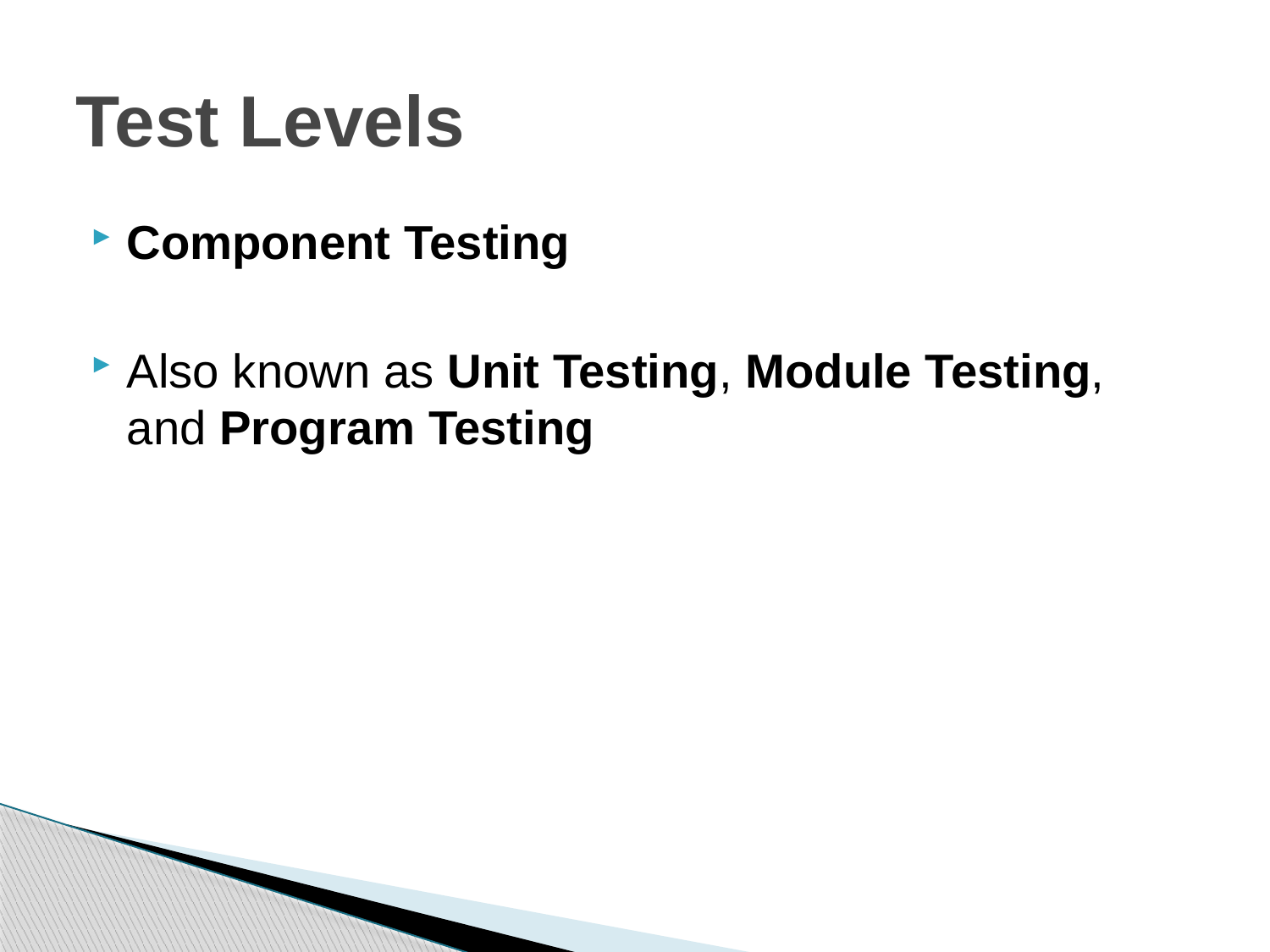

# Test Levels
Component Testing

Also known as Unit Testing, Module Testing, and Program Testing